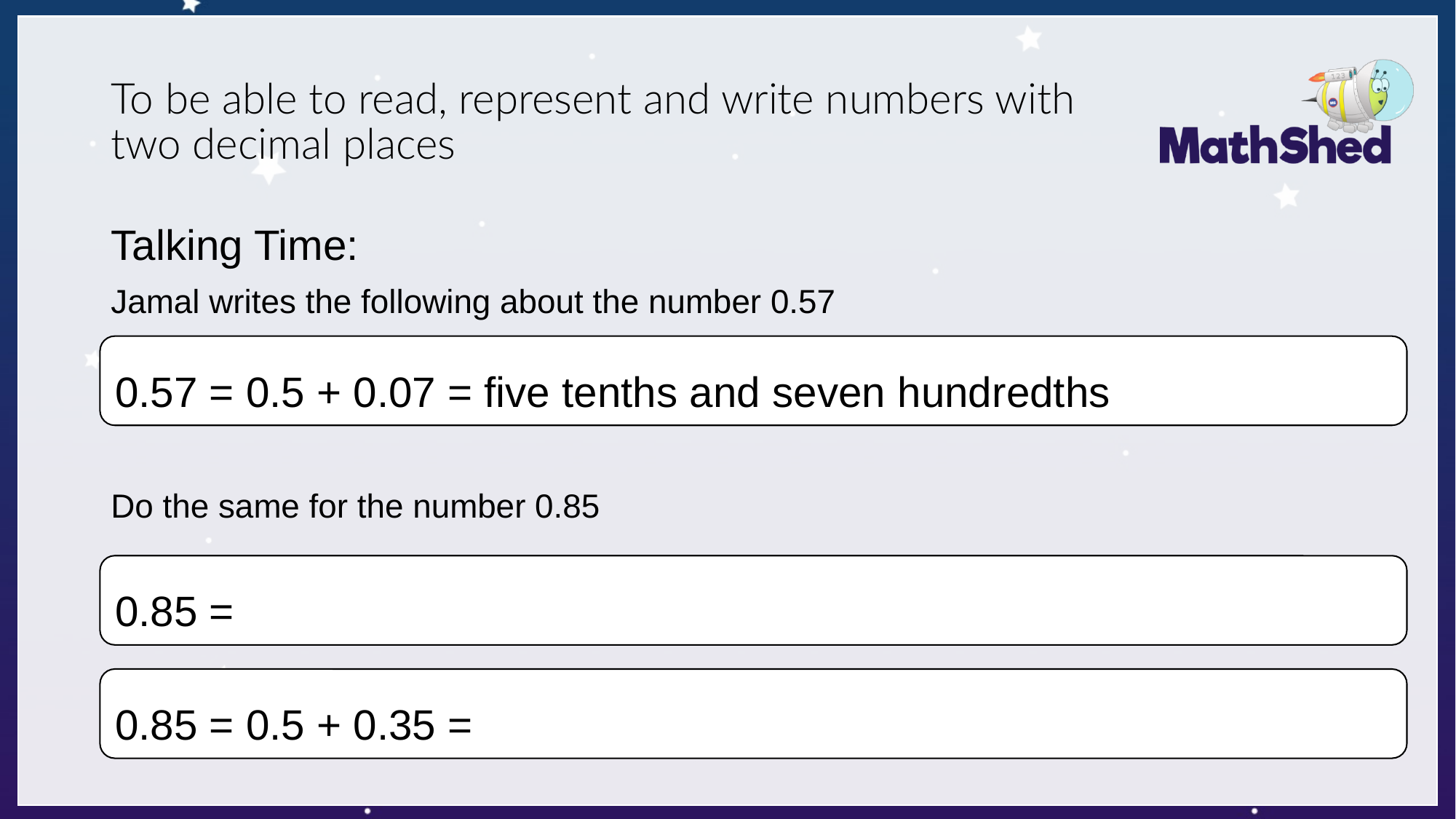

# To be able to read, represent and write numbers with two decimal places
Talking Time:
Jamal writes the following about the number 0.57

Do the same for the number 0.85

0.57 = 0.5 + 0.07 = five tenths and seven hundredths
0.85 = 0.8 + 0.05 = eight tenths and five hundredths
0.85 = 0.5 + 0.35 = five tenths and thirty-five hundredths